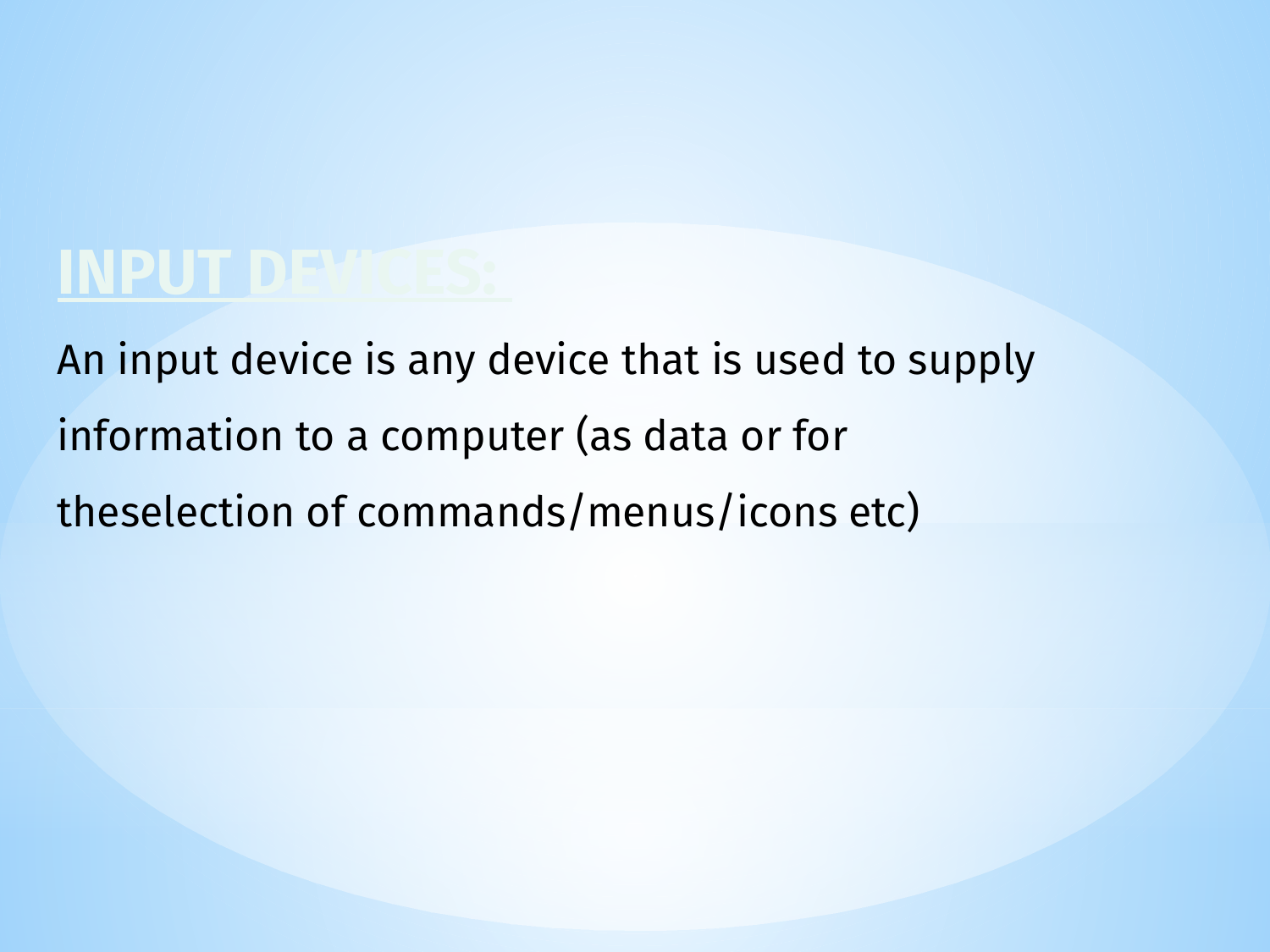

Input devices:
An input device is any device that is used to supply information to a computer (as data or for theselection of commands/menus/icons etc)